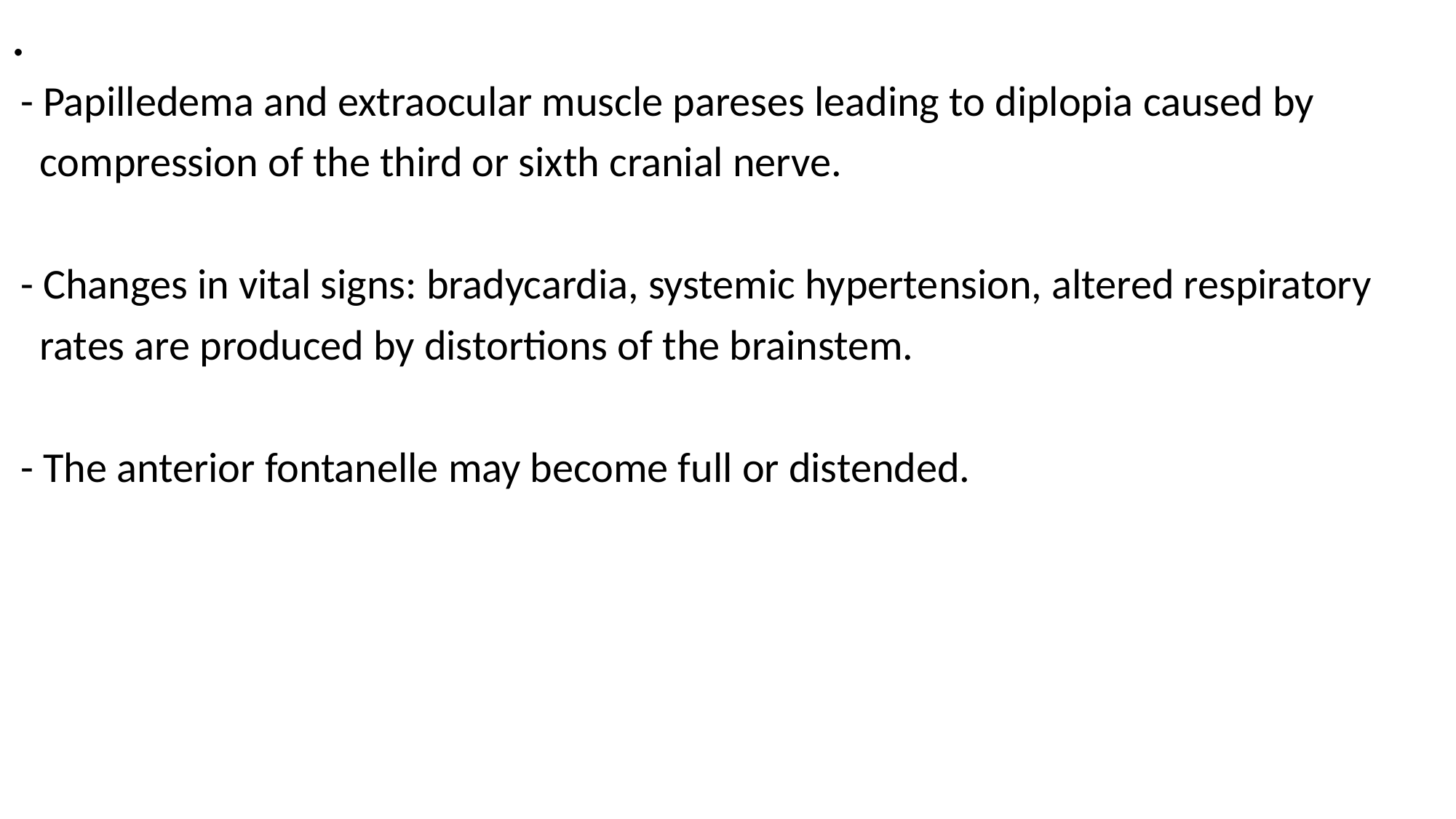

# .
 - Papilledema and extraocular muscle pareses leading to diplopia caused by
   compression of the third or sixth cranial nerve.

 - Changes in vital signs: bradycardia, systemic hypertension, altered respiratory
   rates are produced by distortions of the brainstem.

 - The anterior fontanelle may become full or distended.